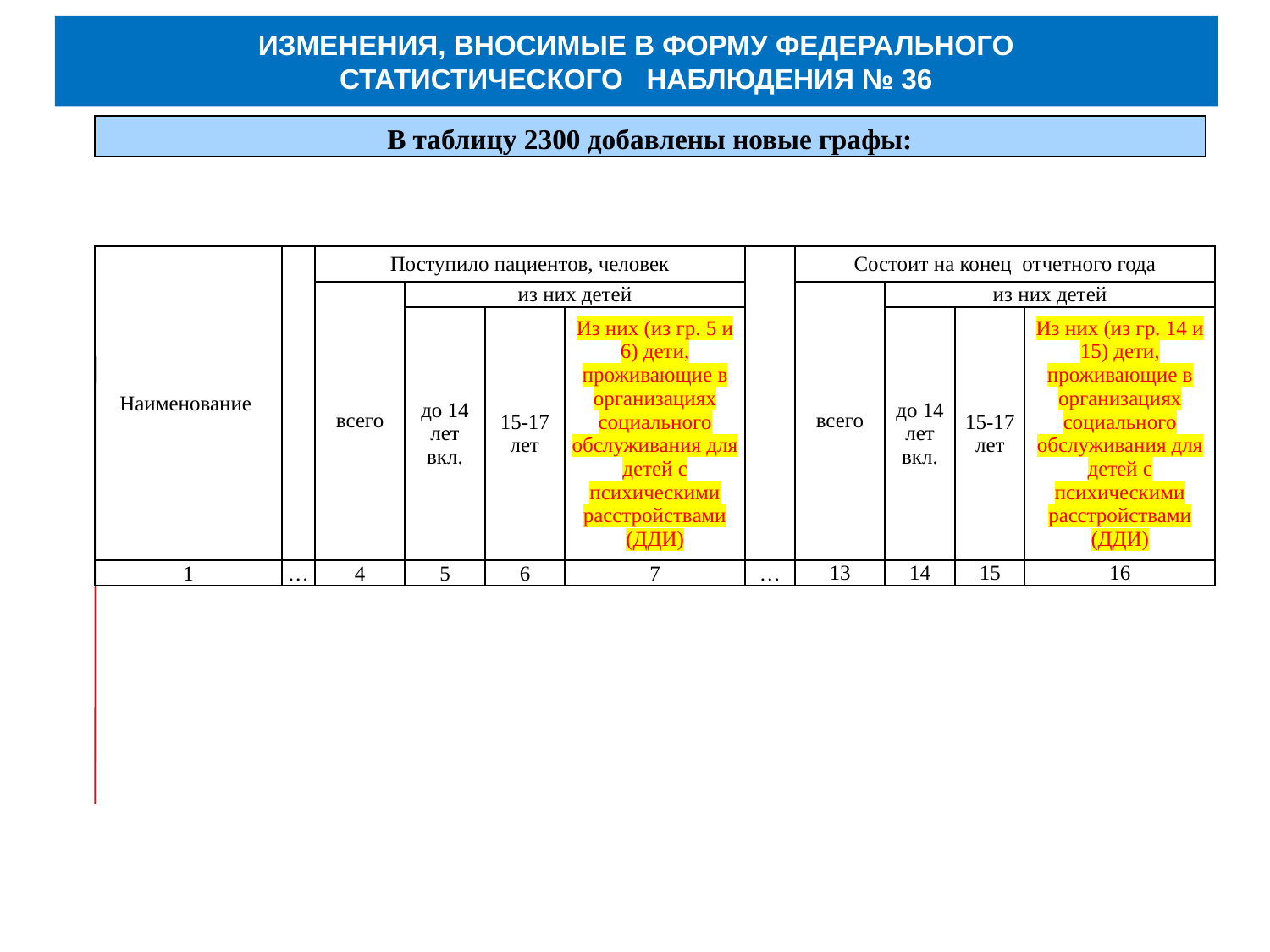

ИЗМЕНЕНИЯ, ВНОСИМЫЕ В ФОРМУ ФЕДЕРАЛЬНОГО
СТАТИСТИЧЕСКОГО   НАБЛЮДЕНИЯ № 36

В таблицу 2300 добавлены новые графы:

| Наименование |  | Поступило пациентов, человек |  |  |  |  | Состоит на конец отчетного года |  |  |  |
| --- | --- | --- | --- | --- | --- | --- | --- | --- | --- | --- |
|  |  | всего | из них детей |  |  |  | всего | из них детей |  |  |
|  |  |  | до 14 лет вкл. | 15-17 лет | Из них (из гр. 5 и 6) дети, проживающие в организациях социального обслуживания для детей с психическими расстройствами (ДДИ) |  |  | до 14 лет вкл. | 15-17 лет | Из них (из гр. 14 и 15) дети, проживающие в организациях социального обслуживания для детей с психическими расстройствами (ДДИ) |
| 1 | … | 4 | 5 | 6 | 7 | … | 13 | 14 | 15 | 16 |